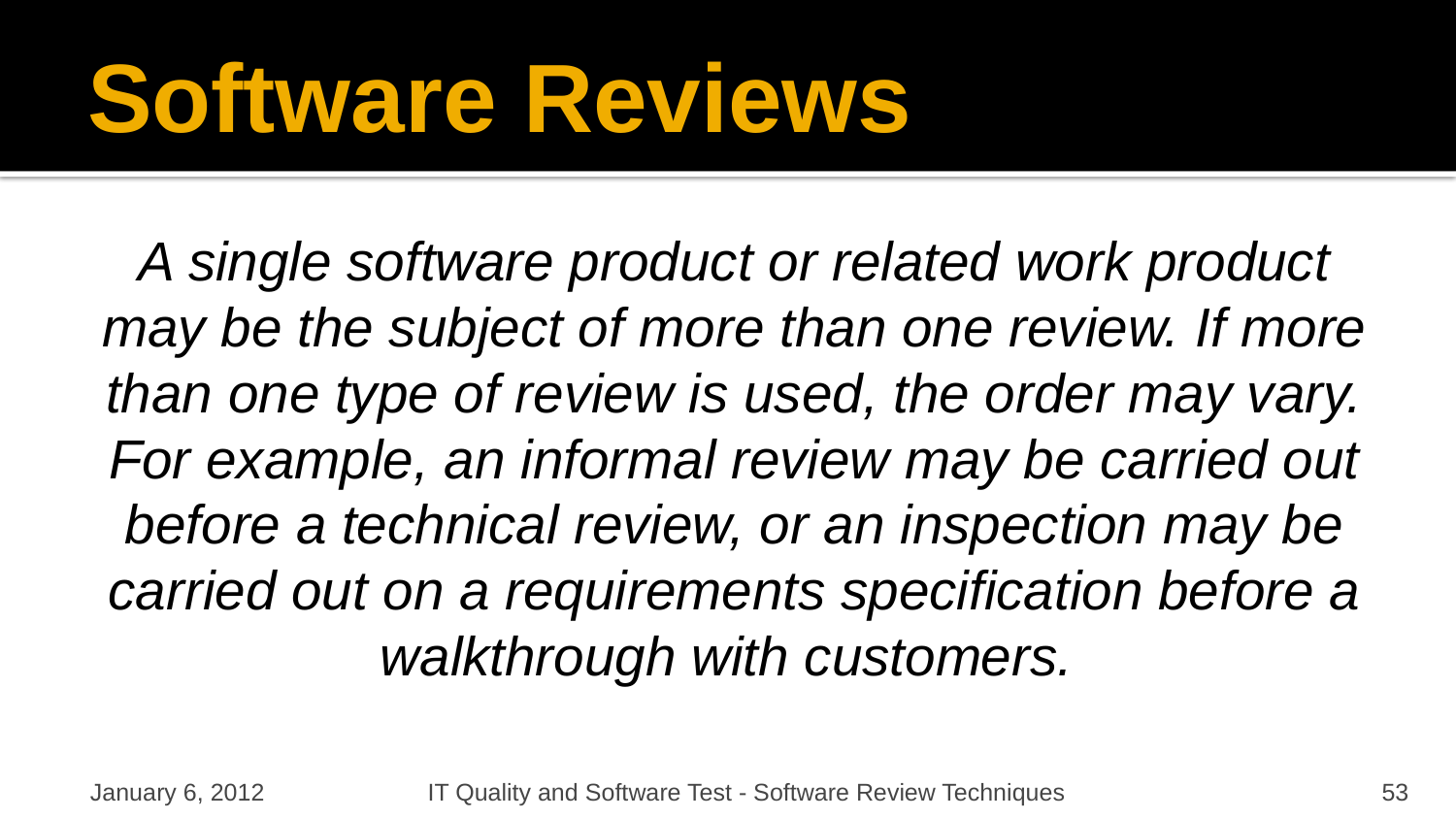

# Software Reviews
A single software product or related work product may be the subject of more than one review. If more than one type of review is used, the order may vary. For example, an informal review may be carried out before a technical review, or an inspection may be carried out on a requirements specification before a walkthrough with customers.
January 6, 2012
IT Quality and Software Test - Software Review Techniques
53